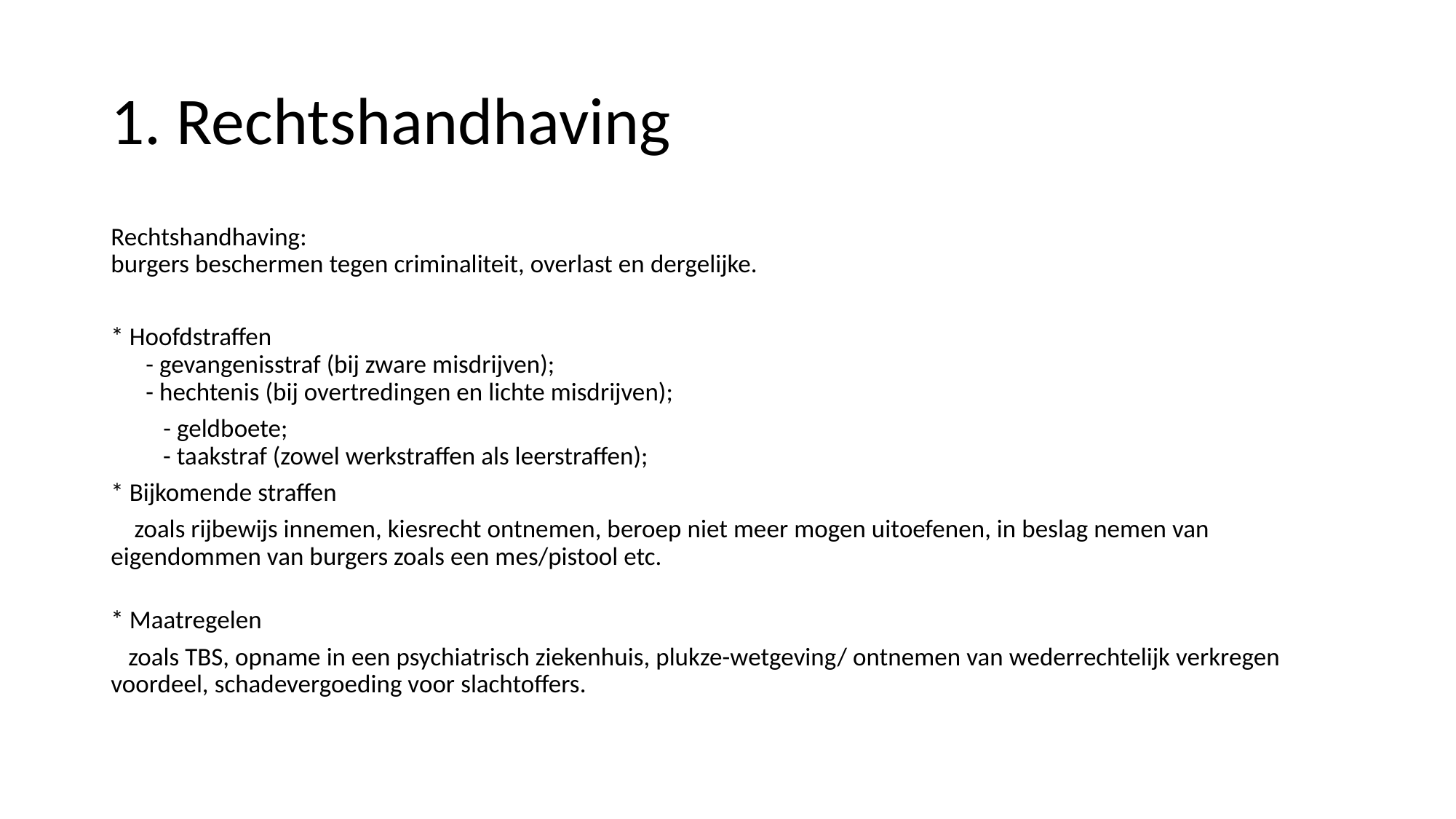

# 1. Rechtshandhaving
Rechtshandhaving:
burgers beschermen tegen criminaliteit, overlast en dergelijke.

* Hoofdstraffen
      - gevangenisstraf (bij zware misdrijven);
      - hechtenis (bij overtredingen en lichte misdrijven);
         - geldboete;
         - taakstraf (zowel werkstraffen als leerstraffen);
* Bijkomende straffen
    zoals rijbewijs innemen, kiesrecht ontnemen, beroep niet meer mogen uitoefenen, in beslag nemen van eigendommen van burgers zoals een mes/pistool etc.
* Maatregelen
   zoals TBS, opname in een psychiatrisch ziekenhuis, plukze-wetgeving/ ontnemen van wederrechtelijk verkregen voordeel, schadevergoeding voor slachtoffers.